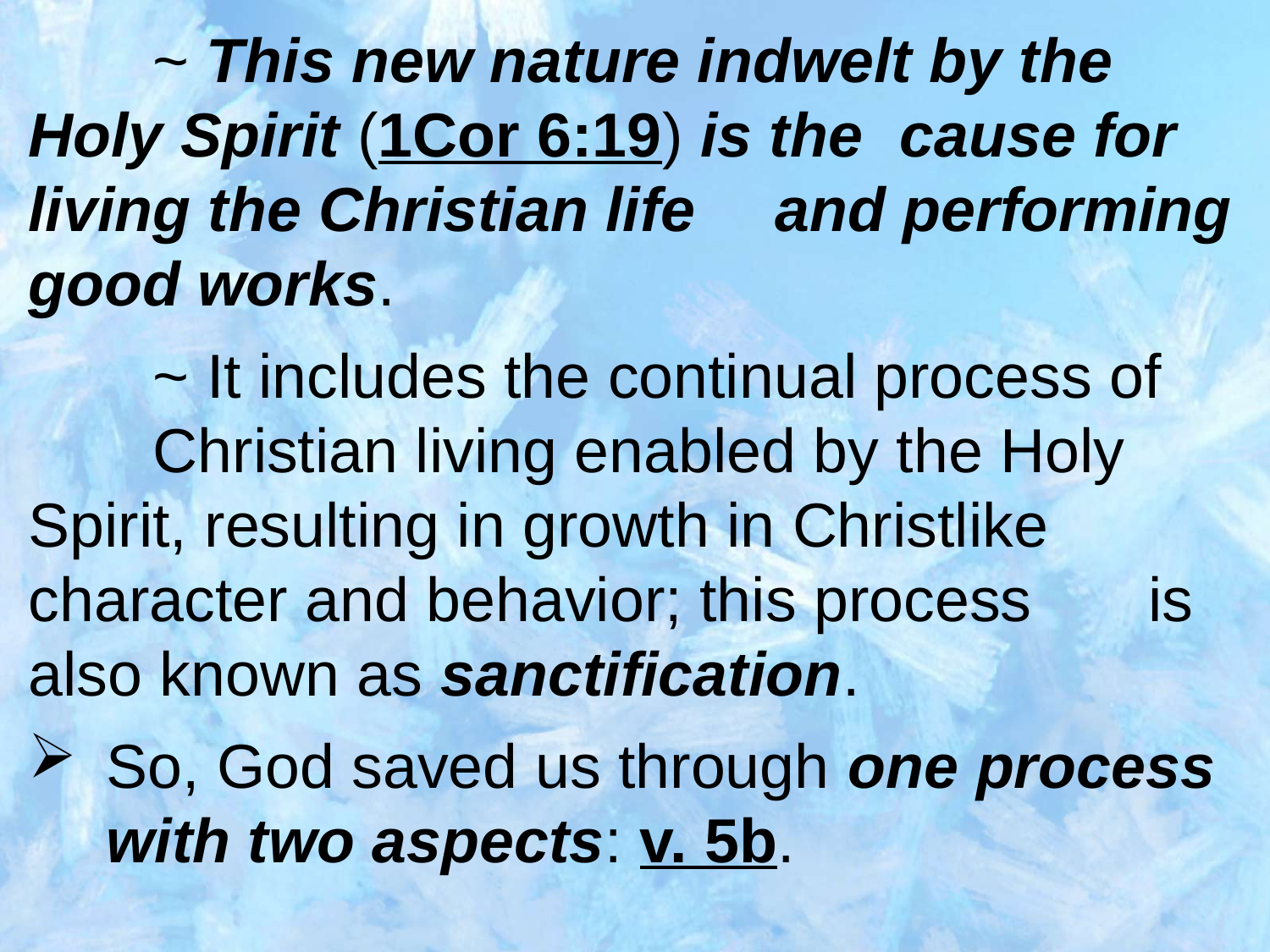

~ This new nature indwelt by the 				Holy Spirit (1Cor 6:19) is the 					cause for living the Christian life 				and performing good works.
	~ It includes the continual process of 				Christian living enabled by the Holy 			Spirit, resulting in growth in Christlike 			character and behavior; this process 			is also known as sanctification.
So, God saved us through one process with two aspects: v. 5b.